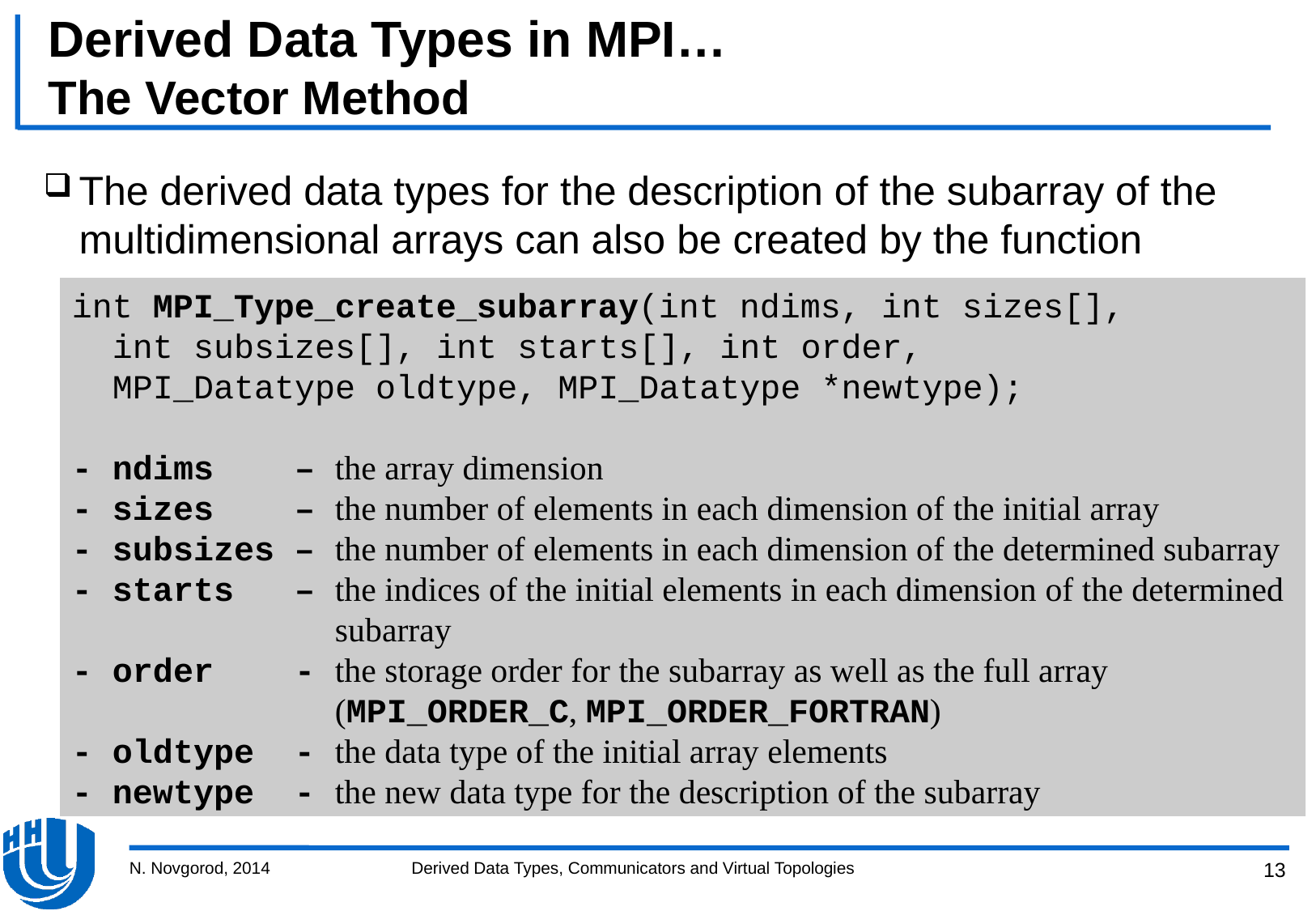

# Derived Data Types in MPI… The Vector Method
The derived data types for the description of the subarray of the multidimensional arrays can also be created by the function
int MPI_Type_create_subarray(int ndims, int sizes[],
  int subsizes[], int starts[], int order,
  MPI_Datatype oldtype, MPI_Datatype *newtype);

- ndims    – the array dimension
- sizes    – the number of elements in each dimension of the initial array
- subsizes – the number of elements in each dimension of the determined subarray
- starts   – the indices of the initial elements in each dimension of the determined
             subarray
- order    - the storage order for the subarray as well as the full array
             (MPI_ORDER_C, MPI_ORDER_FORTRAN)
- oldtype  - the data type of the initial array elements
- newtype  - the new data type for the description of the subarray
N. Novgorod, 2014
Derived Data Types, Communicators and Virtual Topologies
13